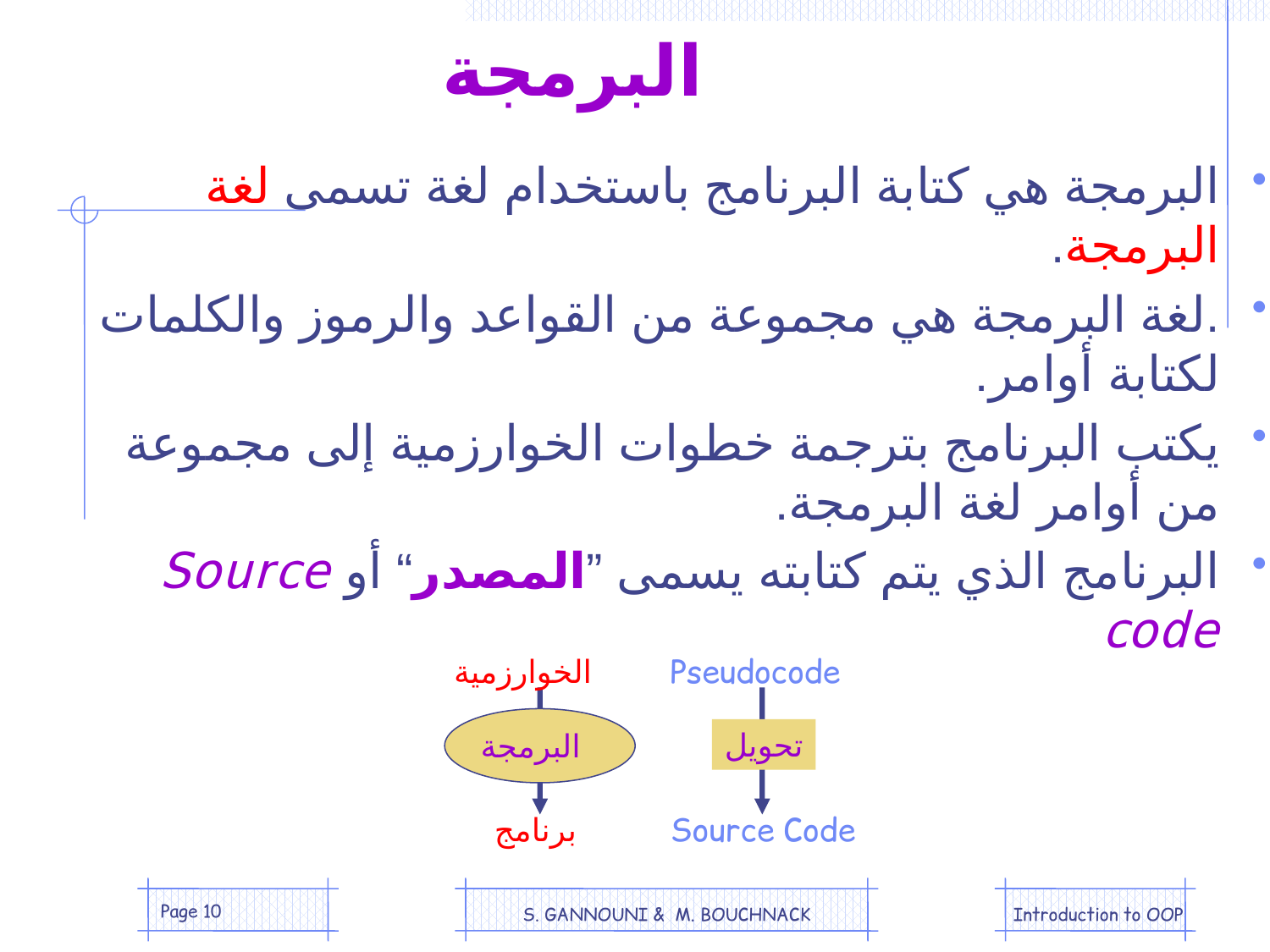

# البرمجة
البرمجة هي كتابة البرنامج باستخدام لغة تسمى لغة البرمجة.
.لغة البرمجة هي مجموعة من القواعد والرموز والكلمات لكتابة أوامر.
يكتب البرنامج بترجمة خطوات الخوارزمية إلى مجموعة من أوامر لغة البرمجة.
البرنامج الذي يتم كتابته يسمى ”المصدر“ أو Source code

الخوارزمية
Pseudocode

البرمجة
تحويل
برنامج
Source Code
Page 10
S. GANNOUNI &  M. BOUCHNACK
Introduction to OOP